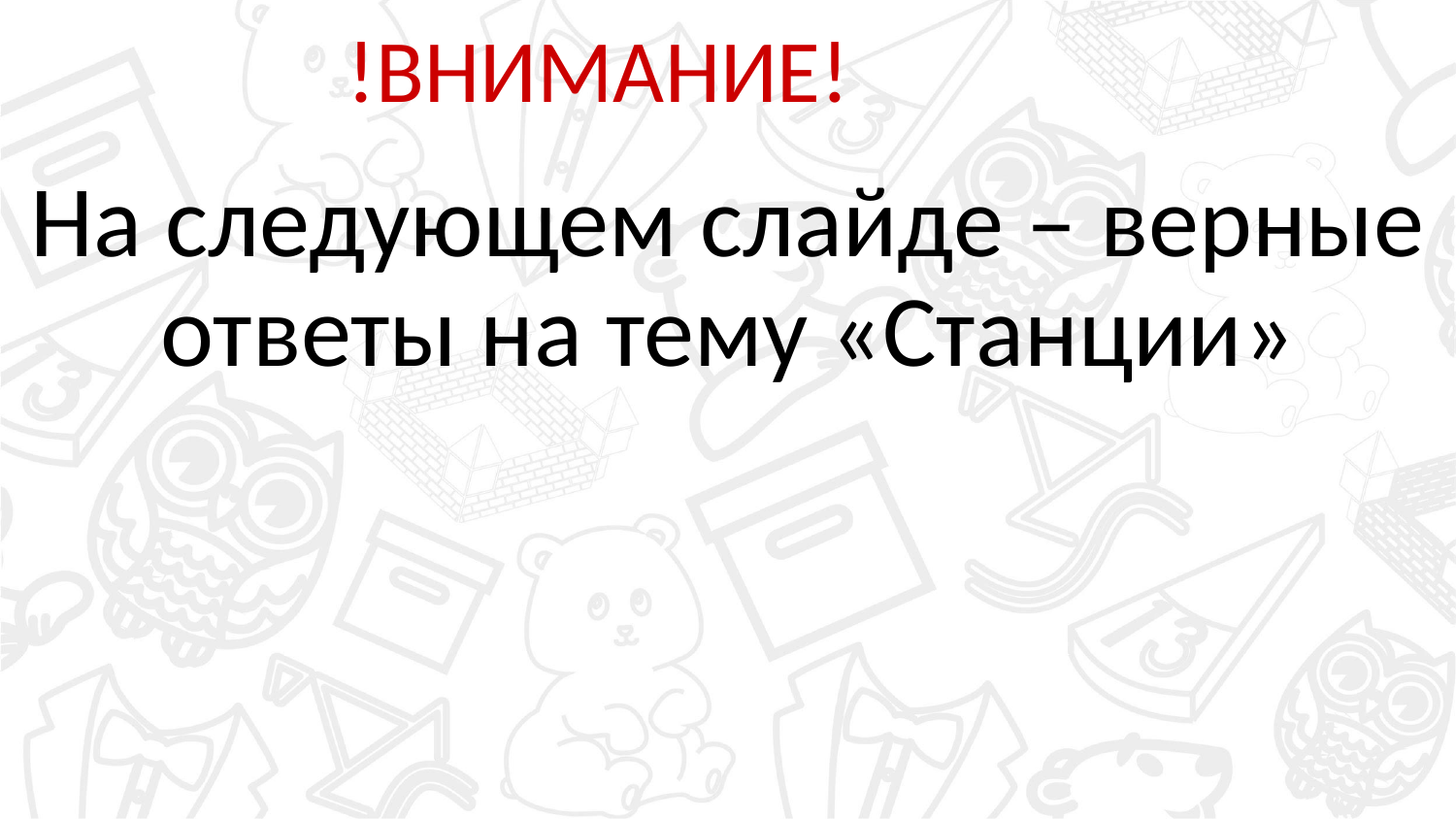

# !ВНИМАНИЕ!
На следующем слайде – верные ответы на тему «Станции»